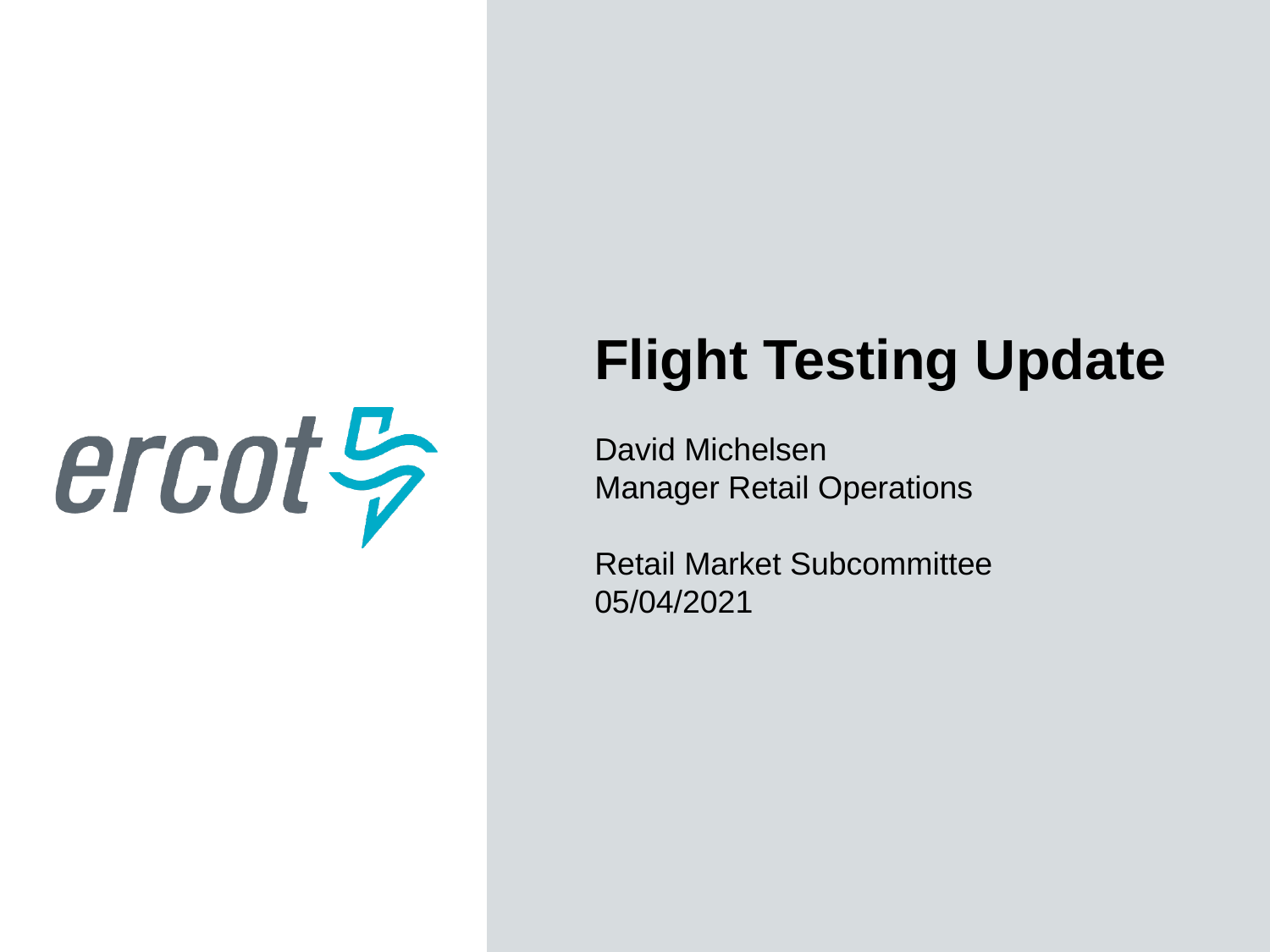

Flight Testing Update

David Michelsen
Manager Retail Operations

Retail Market Subcommittee
05/04/2021